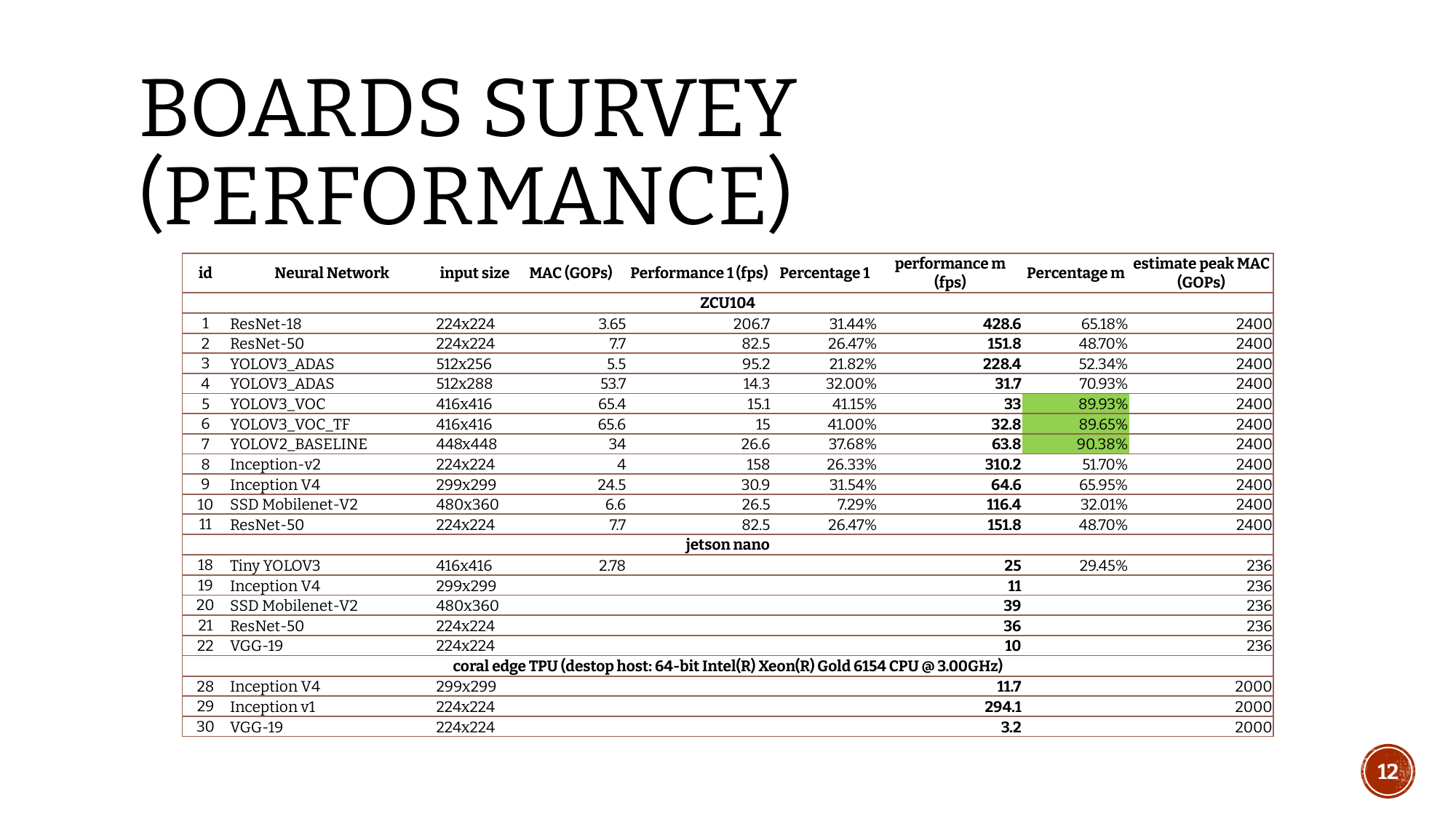

# Boards survey (performance)
| id | Neural Network | input size | MAC (GOPs) | Performance 1 (fps) | Percentage 1 | performance m (fps) | Percentage m | estimate peak MAC (GOPs) |
| --- | --- | --- | --- | --- | --- | --- | --- | --- |
| ZCU104 |  |  |  |  |  |  |  |  |
| 1 | ResNet-18 | 224x224 | 3.65 | 206.7 | 31.44% | 428.6 | 65.18% | 2400 |
| 2 | ResNet-50 | 224x224 | 7.7 | 82.5 | 26.47% | 151.8 | 48.70% | 2400 |
| 3 | YOLOV3\_ADAS | 512x256 | 5.5 | 95.2 | 21.82% | 228.4 | 52.34% | 2400 |
| 4 | YOLOV3\_ADAS | 512x288 | 53.7 | 14.3 | 32.00% | 31.7 | 70.93% | 2400 |
| 5 | YOLOV3\_VOC | 416x416 | 65.4 | 15.1 | 41.15% | 33 | 89.93% | 2400 |
| 6 | YOLOV3\_VOC\_TF | 416x416 | 65.6 | 15 | 41.00% | 32.8 | 89.65% | 2400 |
| 7 | YOLOV2\_BASELINE | 448x448 | 34 | 26.6 | 37.68% | 63.8 | 90.38% | 2400 |
| 8 | Inception-v2 | 224x224 | 4 | 158 | 26.33% | 310.2 | 51.70% | 2400 |
| 9 | Inception V4 | 299x299 | 24.5 | 30.9 | 31.54% | 64.6 | 65.95% | 2400 |
| 10 | SSD Mobilenet-V2 | 480x360 | 6.6 | 26.5 | 7.29% | 116.4 | 32.01% | 2400 |
| 11 | ResNet-50 | 224x224 | 7.7 | 82.5 | 26.47% | 151.8 | 48.70% | 2400 |
| jetson nano |  |  |  |  |  |  |  |  |
| 18 | Tiny YOLOV3 | 416x416 | 2.78 |  |  | 25 | 29.45% | 236 |
| 19 | Inception V4 | 299x299 |  |  |  | 11 |  | 236 |
| 20 | SSD Mobilenet-V2 | 480x360 |  |  |  | 39 |  | 236 |
| 21 | ResNet-50 | 224x224 |  |  |  | 36 |  | 236 |
| 22 | VGG-19 | 224x224 |  |  |  | 10 |  | 236 |
| coral edge TPU (destop host: 64-bit Intel(R) Xeon(R) Gold 6154 CPU @ 3.00GHz) |  |  |  |  |  |  |  |  |
| 28 | Inception V4 | 299x299 |  |  |  | 11.7 |  | 2000 |
| 29 | Inception v1 | 224x224 |  |  |  | 294.1 |  | 2000 |
| 30 | VGG-19 | 224x224 |  |  |  | 3.2 |  | 2000 |
12